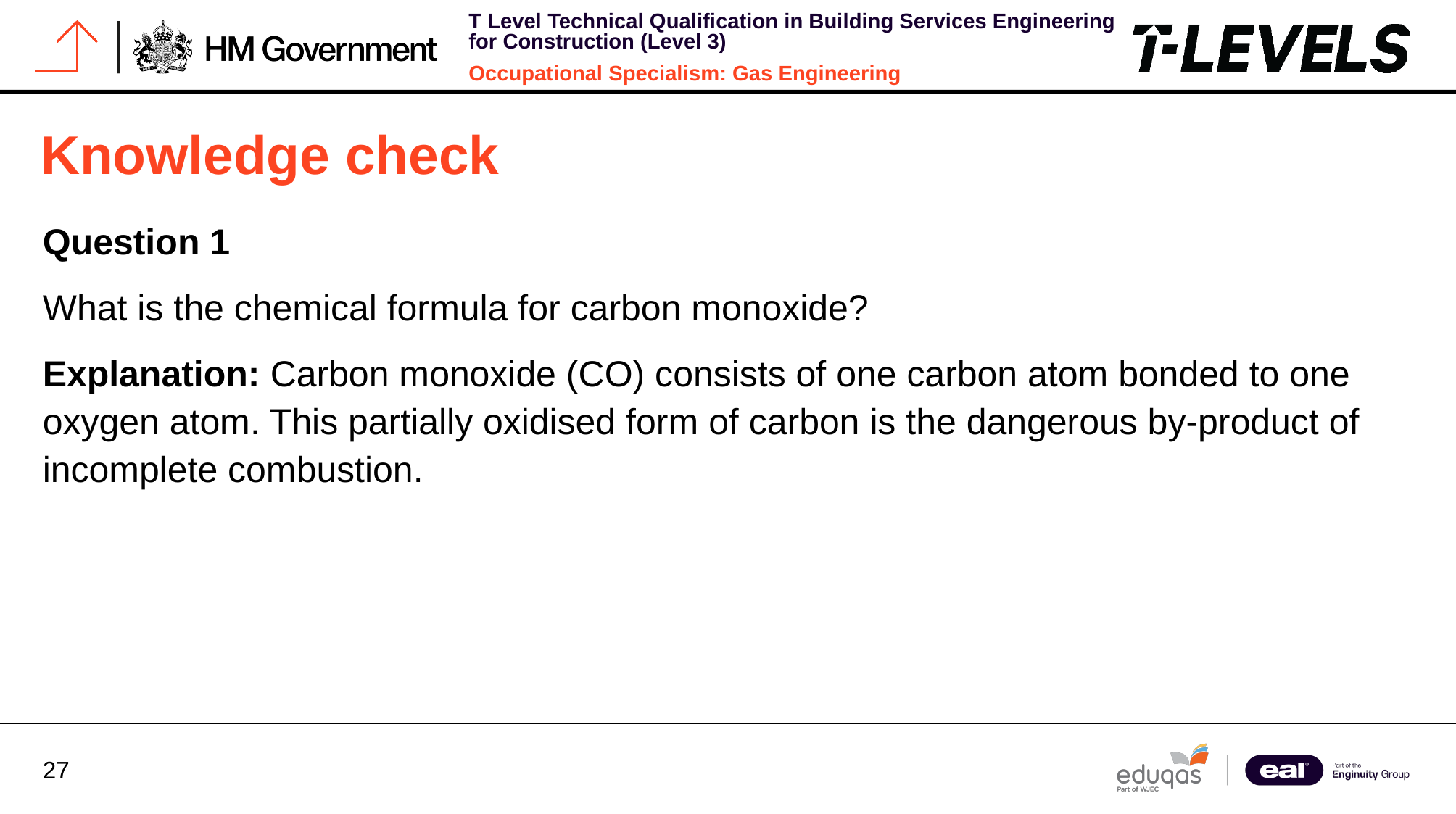

# Knowledge check
Question 1
What is the chemical formula for carbon monoxide?
Explanation: Carbon monoxide (CO) consists of one carbon atom bonded to one oxygen atom. This partially oxidised form of carbon is the dangerous by-product of incomplete combustion.